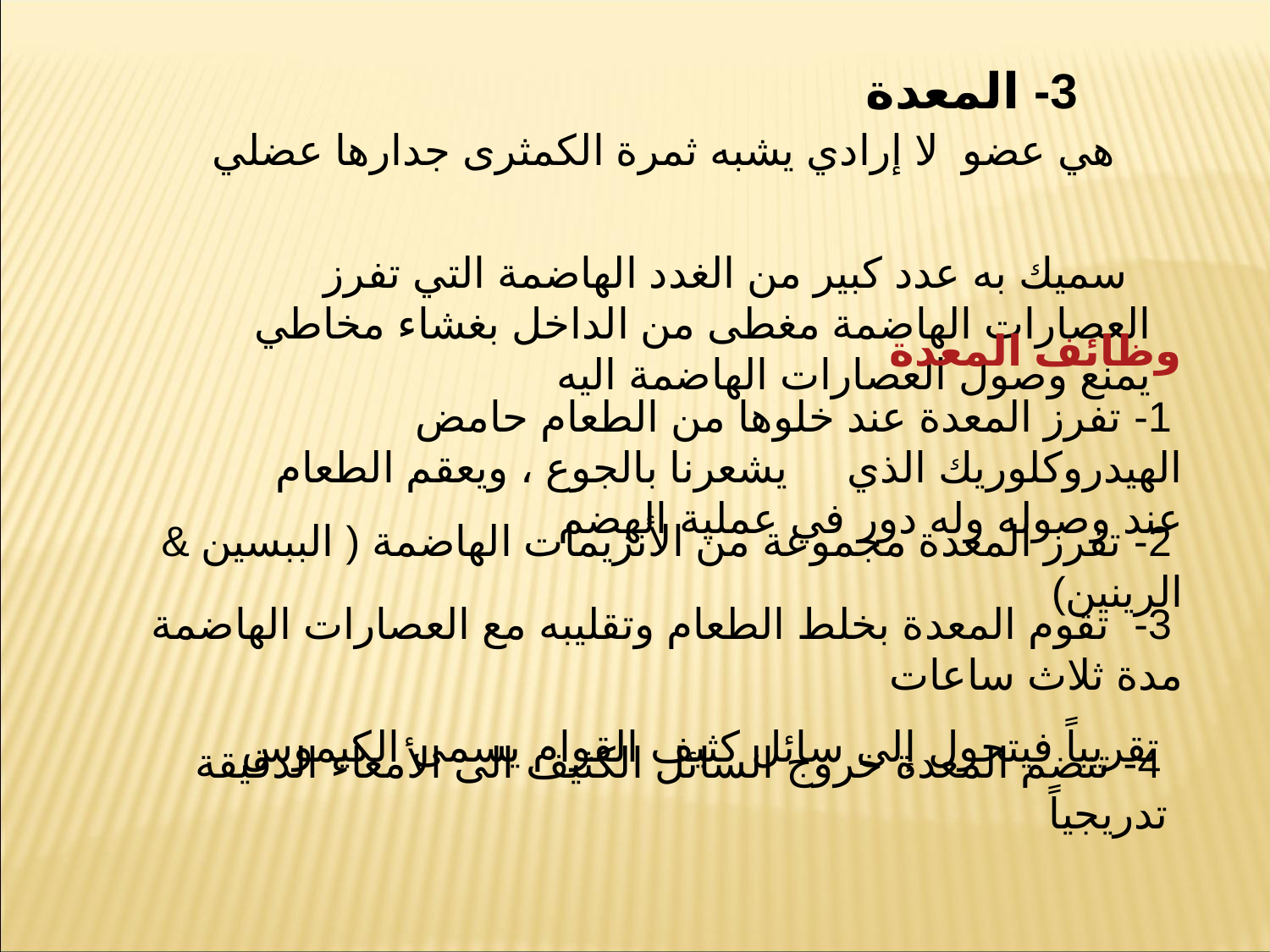

3- المعدة
   هي عضو  لا إرادي يشبه ثمرة الكمثرى جدارها عضلي
  سميك به عدد كبير من الغدد الهاضمة التي تفرز العصارات الهاضمة مغطى من الداخل بغشاء مخاطي يمنع وصول العصارات الهاضمة اليه
 وظائف المعدة
 1- تفرز المعدة عند خلوها من الطعام حامض الهيدروكلوريك الذي     يشعرنا بالجوع ، ويعقم الطعام عند وصوله وله دور في عملية الهضم
 2- تفرز المعدة مجموعة من الأنزيمات الهاضمة ( الببسين & الرينين)
 3-  تقوم المعدة بخلط الطعام وتقليبه مع العصارات الهاضمة مدة ثلاث ساعات
  تقريباً فيتحول إلى سائل كثيف القوام يسمى الكيموس
 4- تنضم المعدة خروج السائل الكثيف الى الأمعاء الدقيقة تدريجياً